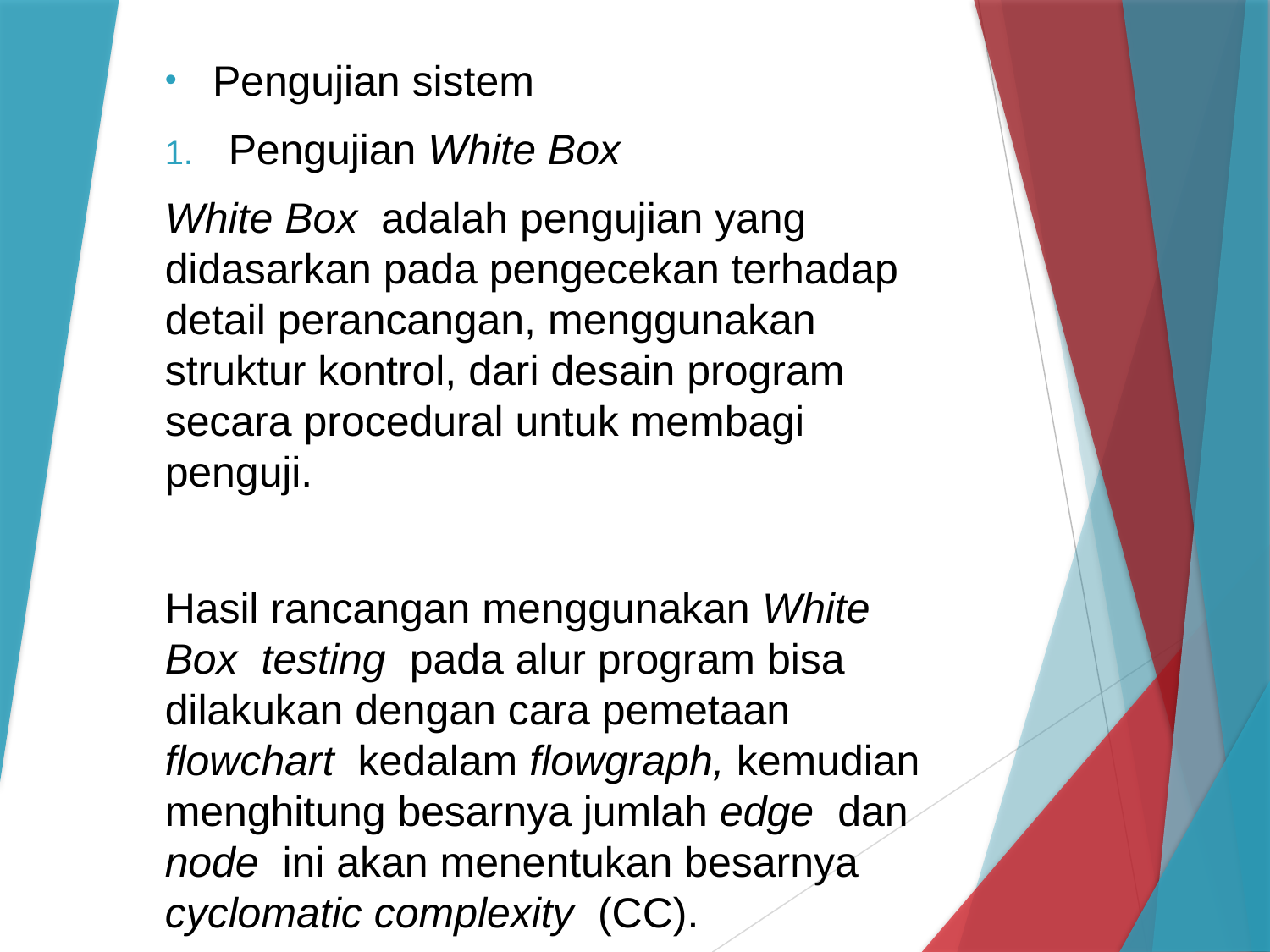

Pengujian sistem
Pengujian White Box
White Box  adalah pengujian yang didasarkan pada pengecekan terhadap detail perancangan, menggunakan struktur kontrol, dari desain program secara procedural untuk membagi penguji.

Hasil rancangan menggunakan White Box  testing  pada alur program bisa dilakukan dengan cara pemetaan flowchart  kedalam flowgraph, kemudian menghitung besarnya jumlah edge  dan node  ini akan menentukan besarnya cyclomatic complexity  (CC).